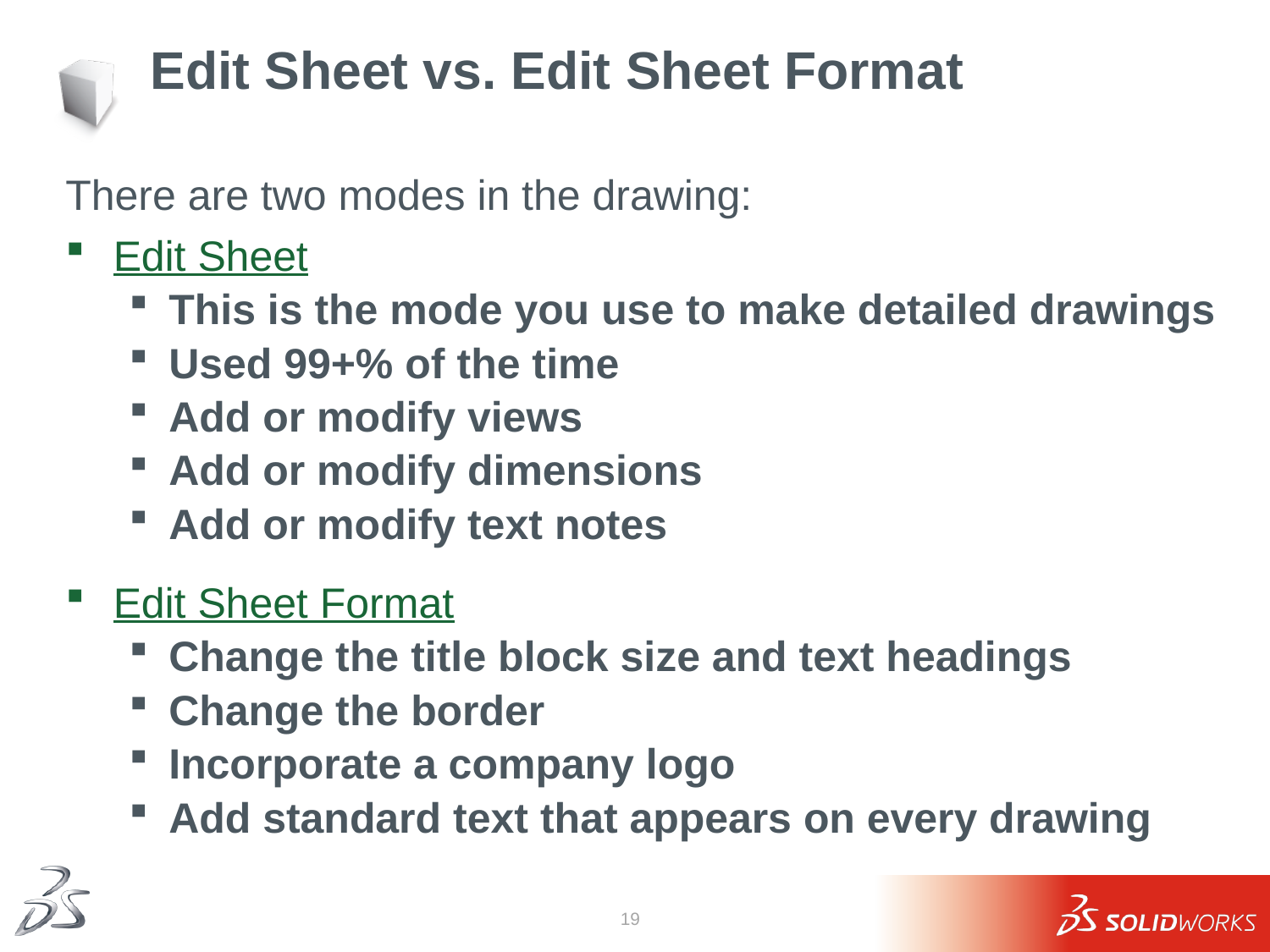

# Edit Sheet vs. Edit Sheet Format
There are two modes in the drawing:
Edit Sheet
This is the mode you use to make detailed drawings
Used 99+% of the time
Add or modify views
Add or modify dimensions
Add or modify text notes
Edit Sheet Format
Change the title block size and text headings
Change the border
Incorporate a company logo
Add standard text that appears on every drawing